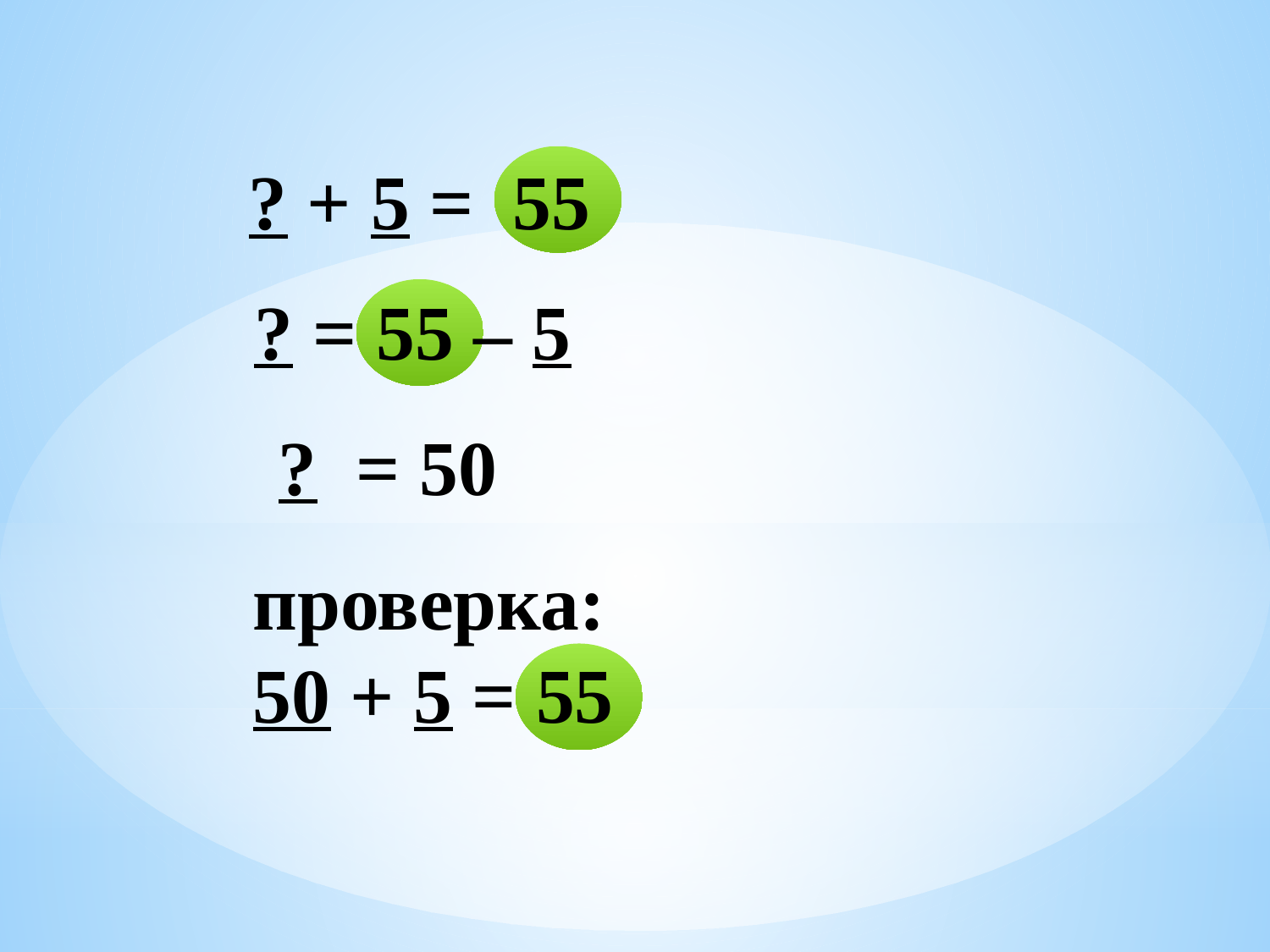

? + 5 =  55

? = 55 – 5

?  = 50
проверка:
50 + 5 = 55